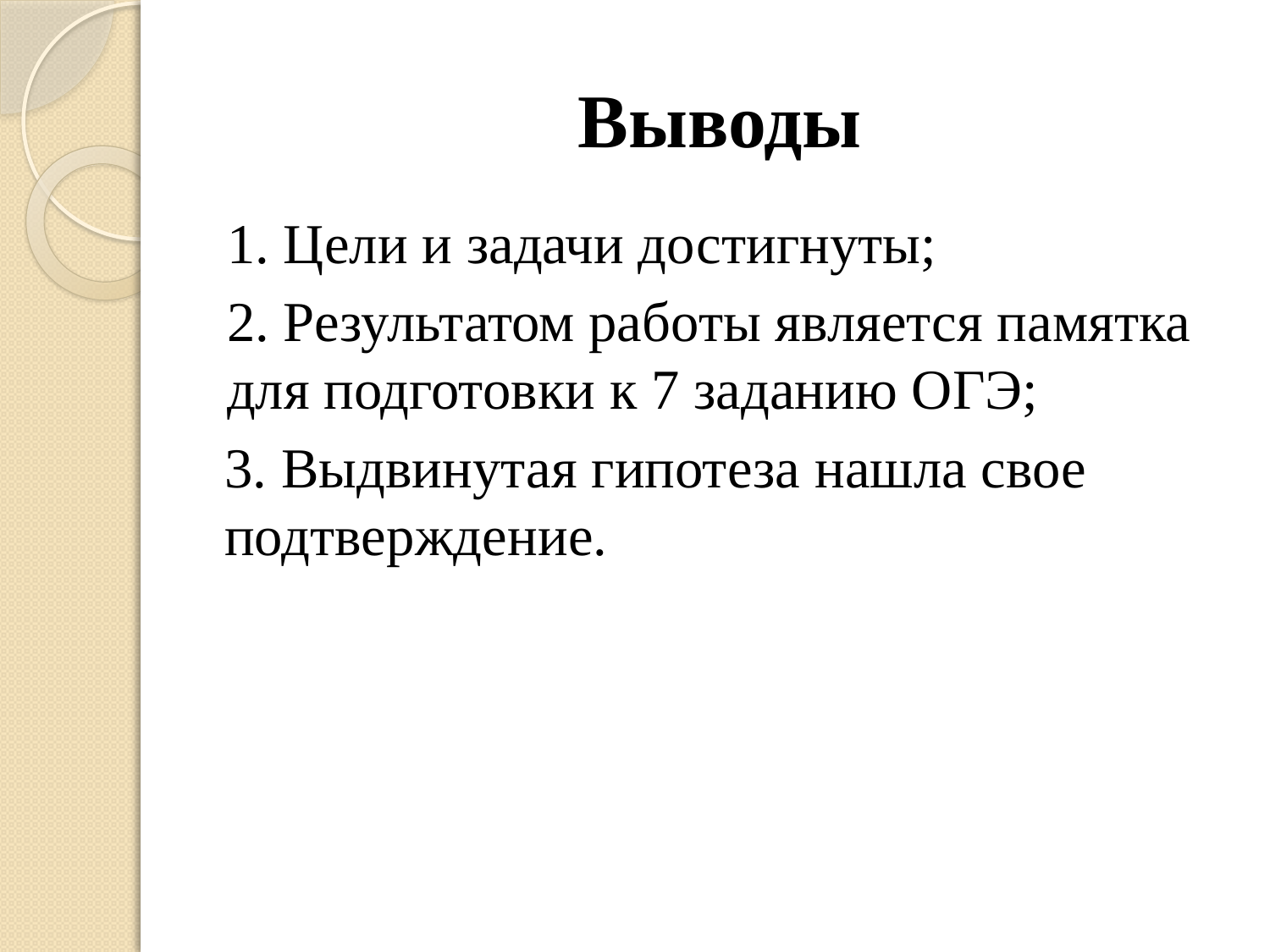

# Выводы
1. Цели и задачи достигнуты;
2. Результатом работы является памятка для подготовки к 7 заданию ОГЭ;
3. Выдвинутая гипотеза нашла свое подтверждение.